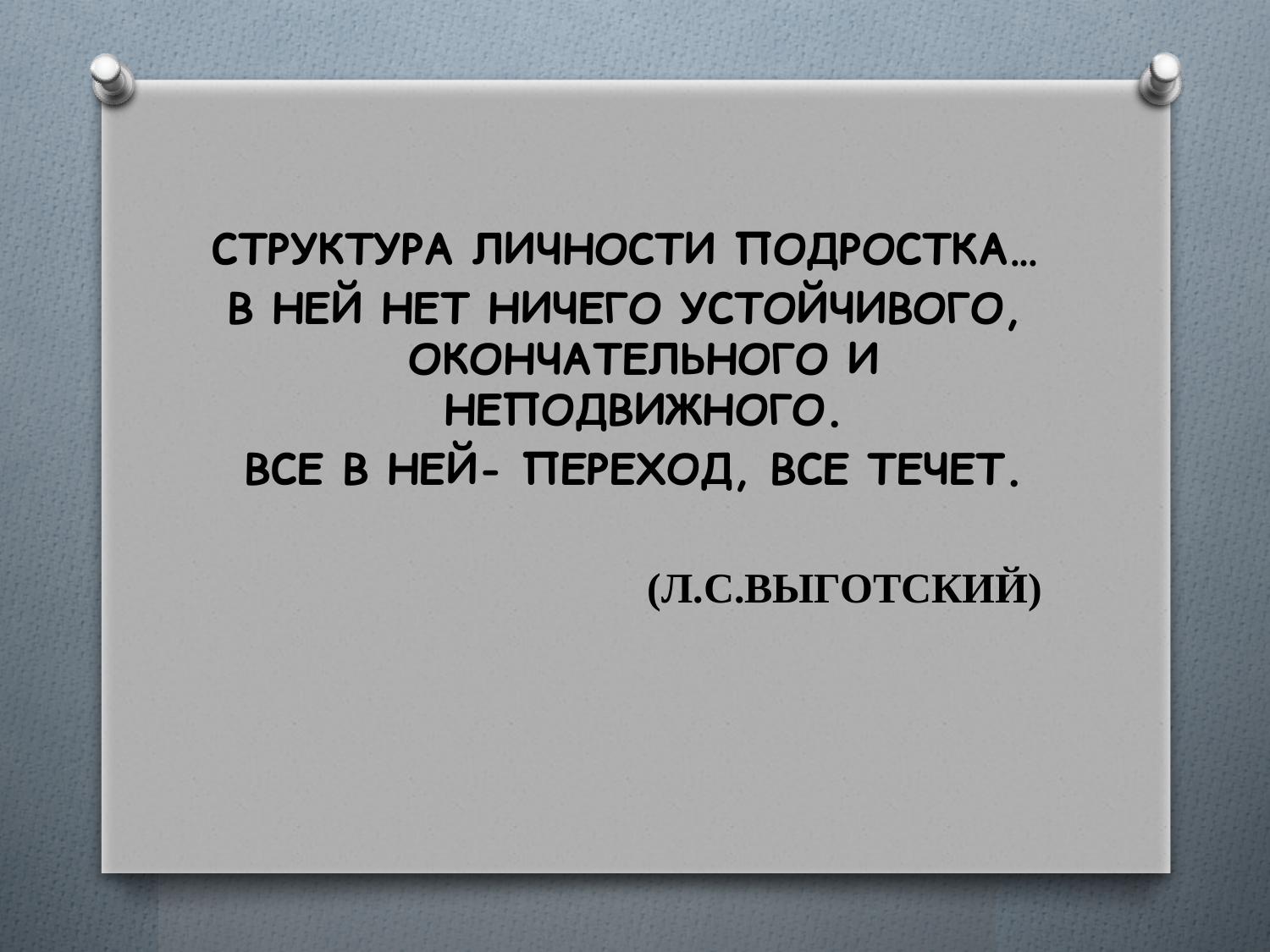

СТРУКТУРА ЛИЧНОСТИ ПОДРОСТКА…
В НЕЙ НЕТ НИЧЕГО УСТОЙЧИВОГО, ОКОНЧАТЕЛЬНОГО И НЕПОДВИЖНОГО.
 ВСЕ В НЕЙ- ПЕРЕХОД, ВСЕ ТЕЧЕТ.

 (Л.С.ВЫГОТСКИЙ)